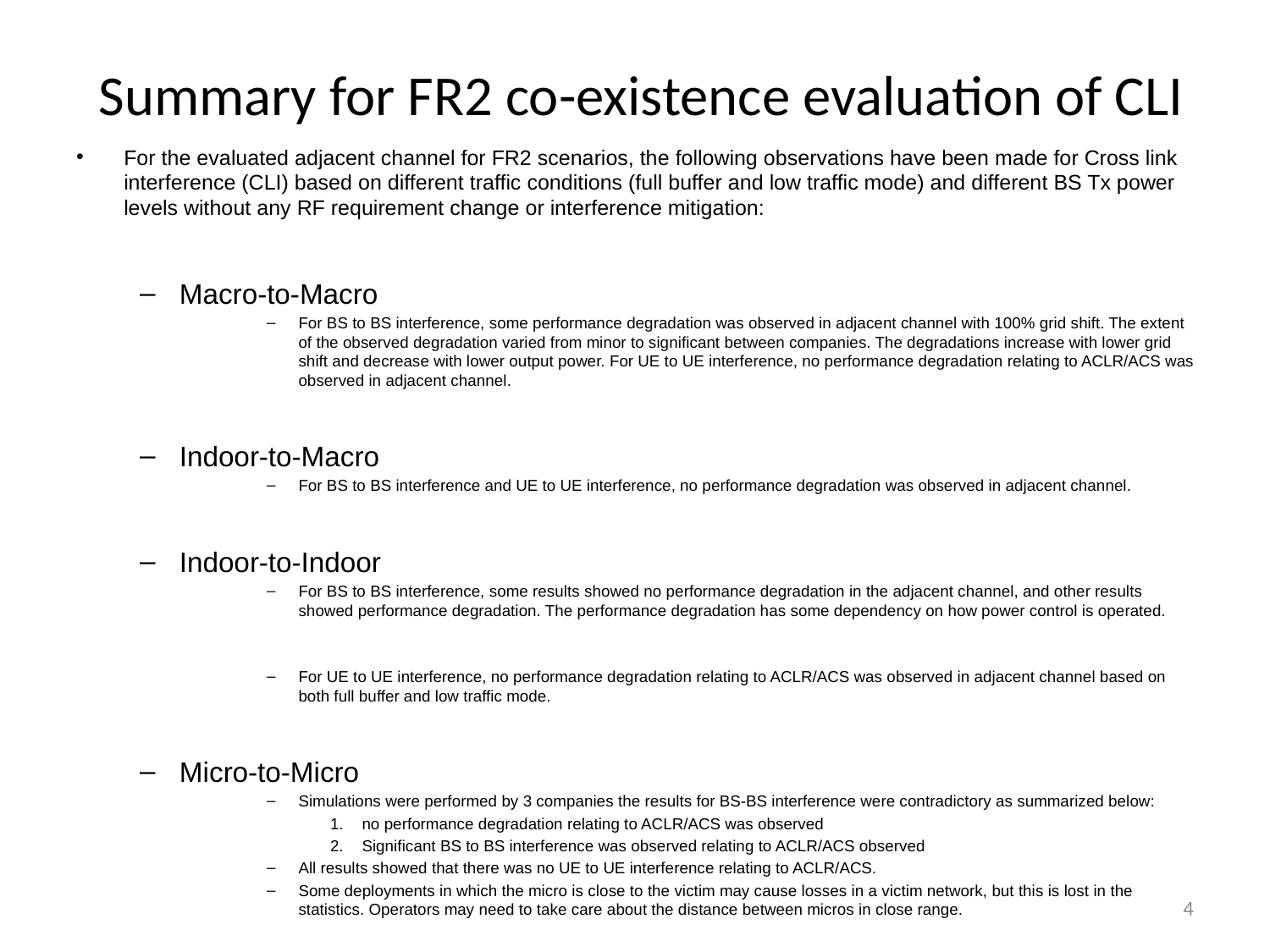

# Summary for FR2 co-existence evaluation of CLI
For the evaluated adjacent channel for FR2 scenarios, the following observations have been made for Cross link interference (CLI) based on different traffic conditions (full buffer and low traffic mode) and different BS Tx power levels without any RF requirement change or interference mitigation:

Macro-to-Macro
For BS to BS interference, some performance degradation was observed in adjacent channel with 100% grid shift. The extent of the observed degradation varied from minor to significant between companies. The degradations increase with lower grid shift and decrease with lower output power. For UE to UE interference, no performance degradation relating to ACLR/ACS was observed in adjacent channel.

Indoor-to-Macro
For BS to BS interference and UE to UE interference, no performance degradation was observed in adjacent channel.

Indoor-to-Indoor
For BS to BS interference, some results showed no performance degradation in the adjacent channel, and other results showed performance degradation. The performance degradation has some dependency on how power control is operated.

For UE to UE interference, no performance degradation relating to ACLR/ACS was observed in adjacent channel based on both full buffer and low traffic mode.

Micro-to-Micro
Simulations were performed by 3 companies the results for BS-BS interference were contradictory as summarized below:
no performance degradation relating to ACLR/ACS was observed
Significant BS to BS interference was observed relating to ACLR/ACS observed
All results showed that there was no UE to UE interference relating to ACLR/ACS.
Some deployments in which the micro is close to the victim may cause losses in a victim network, but this is lost in the statistics. Operators may need to take care about the distance between micros in close range.

It is noted that there may be a possibility of UE blocking occurring but this was not investigated as the studies in this WI are focused on ACLR/ACS co-existence impact.
4